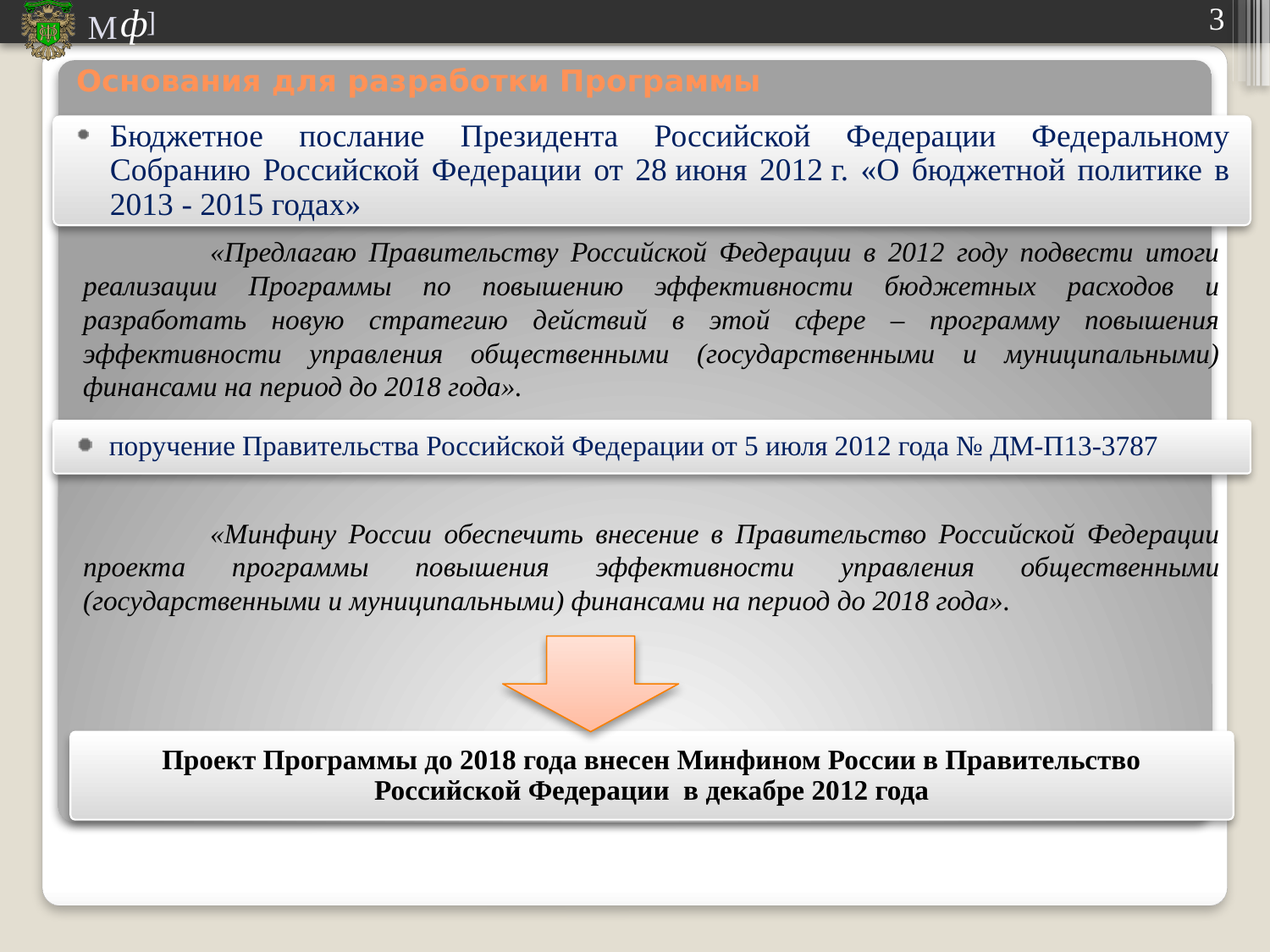

# Основания для разработки Программы
Бюджетное послание Президента Российской Федерации Федеральному Собранию Российской Федерации от 28 июня 2012 г. «О бюджетной политике в 2013 - 2015 годах»
	«Предлагаю Правительству Российской Федерации в 2012 году подвести итоги реализации Программы по повышению эффективности бюджетных расходов и разработать новую стратегию действий в этой сфере – программу повышения эффективности управления общественными (государственными и муниципальными) финансами на период до 2018 года».
поручение Правительства Российской Федерации от 5 июля 2012 года № ДМ-П13-3787
	«Минфину России обеспечить внесение в Правительство Российской Федерации проекта программы повышения эффективности управления общественными (государственными и муниципальными) финансами на период до 2018 года».

Проект Программы до 2018 года внесен Минфином России в Правительство Российской Федерации  в декабре 2012 года